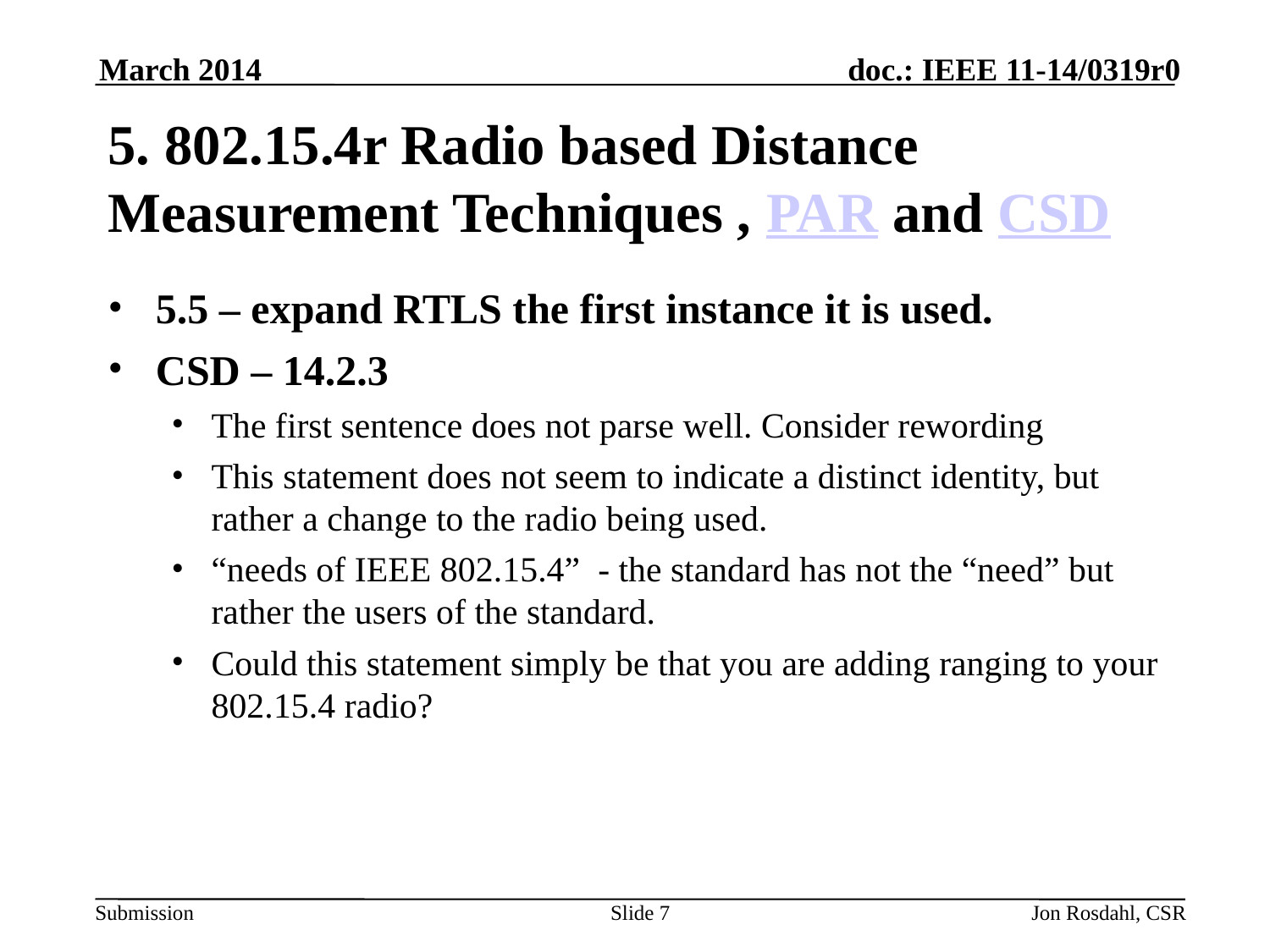

March 2014
# 5. 802.15.4r Radio based Distance Measurement Techniques , PAR and CSD
5.5 – expand RTLS the first instance it is used.
CSD – 14.2.3
The first sentence does not parse well. Consider rewording
This statement does not seem to indicate a distinct identity, but rather a change to the radio being used.
“needs of IEEE 802.15.4”  - the standard has not the “need” but rather the users of the standard.
Could this statement simply be that you are adding ranging to your 802.15.4 radio?

Slide 7
Jon Rosdahl, CSR